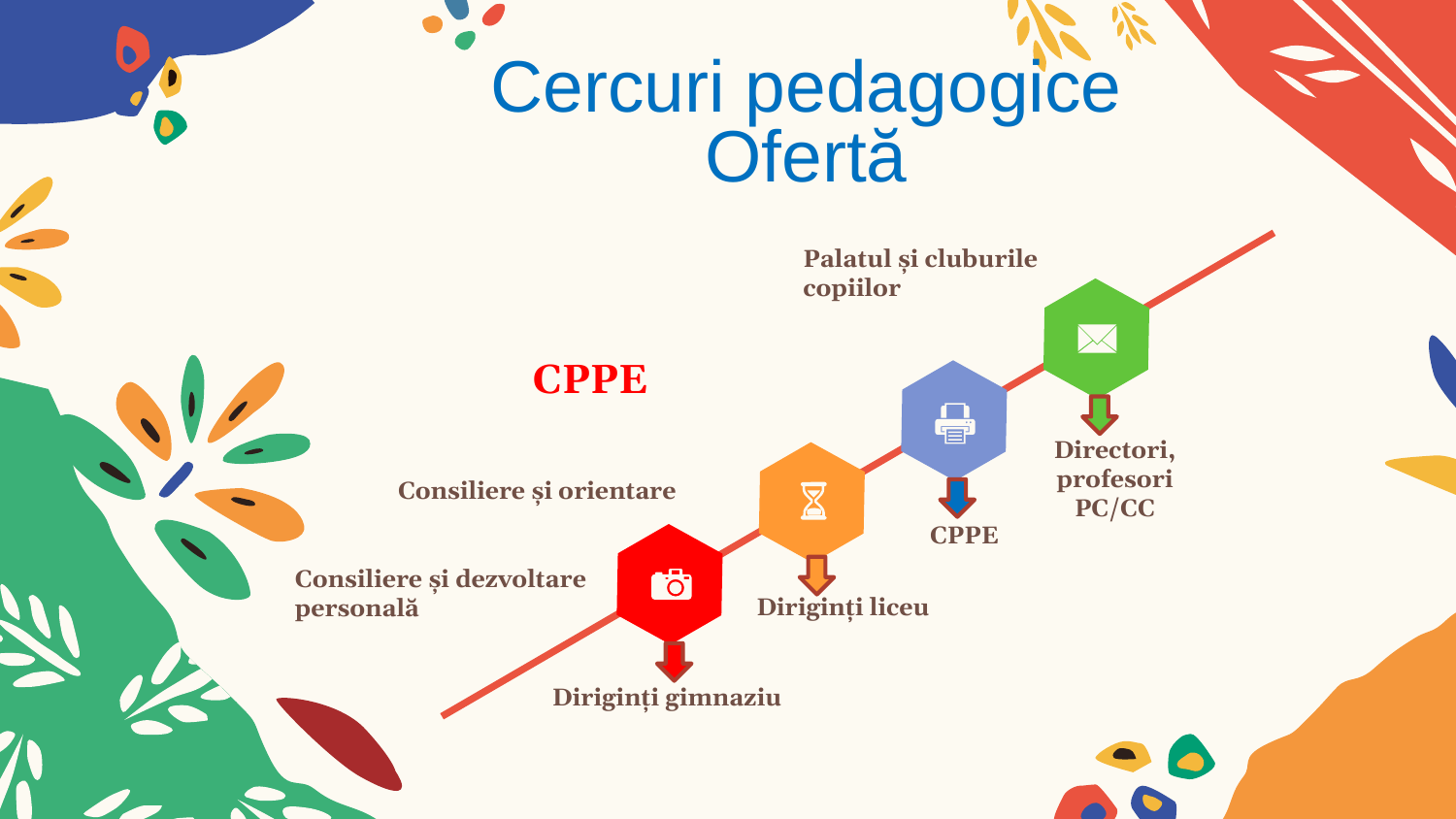

# Cercuri pedagogice Ofertă
Palatul și cluburile copiilor

CPPE

Directori,
profesori PC/CC

Consiliere și orientare
Consiliere și dezvoltare personală

CPPE

Diriginți liceu

Diriginți gimnaziu